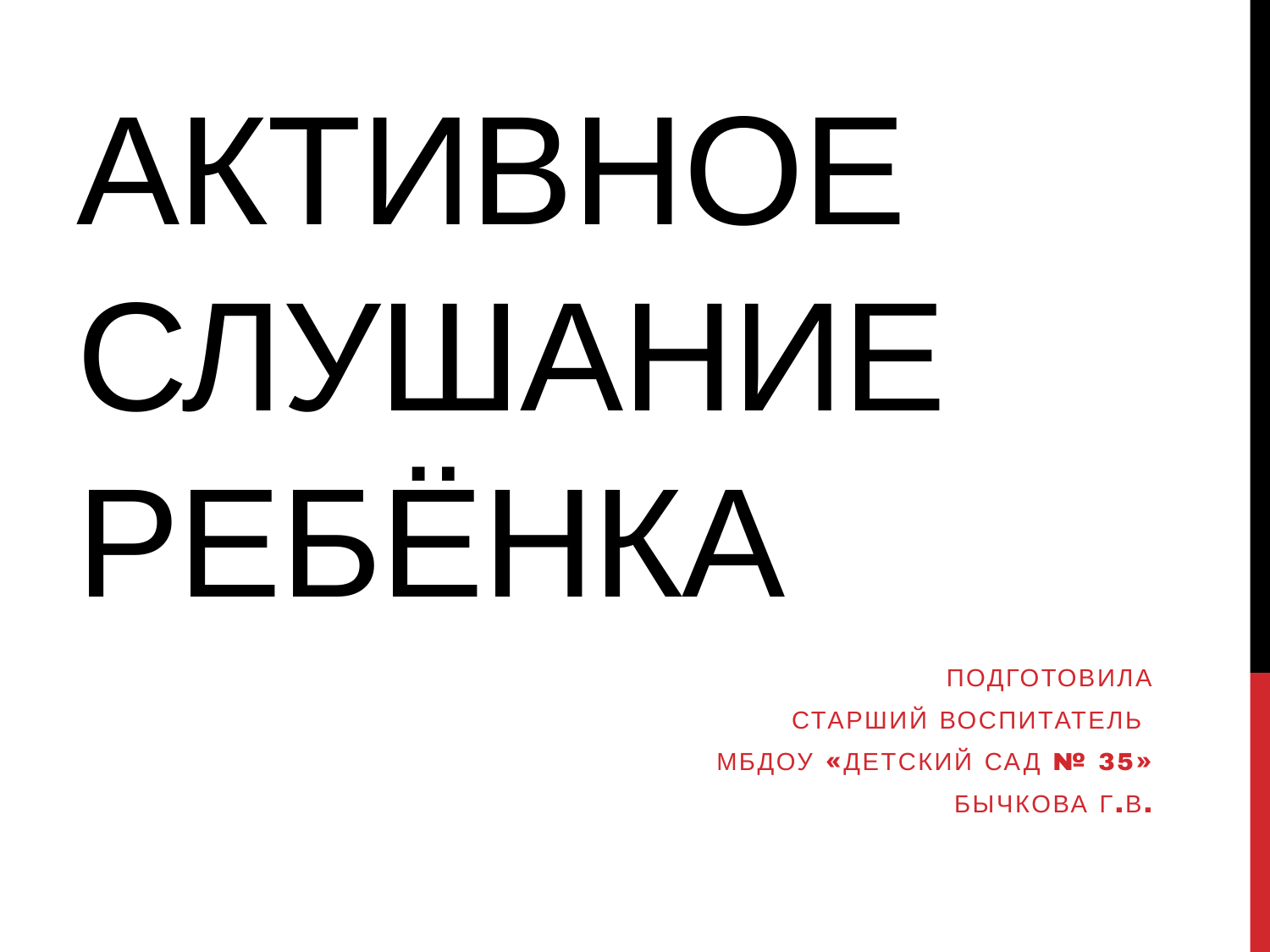

# Активное слушание ребёнка
Подготовила
 старший воспитатель
МБДОУ «Детский сад № 35»
Бычкова Г.В.